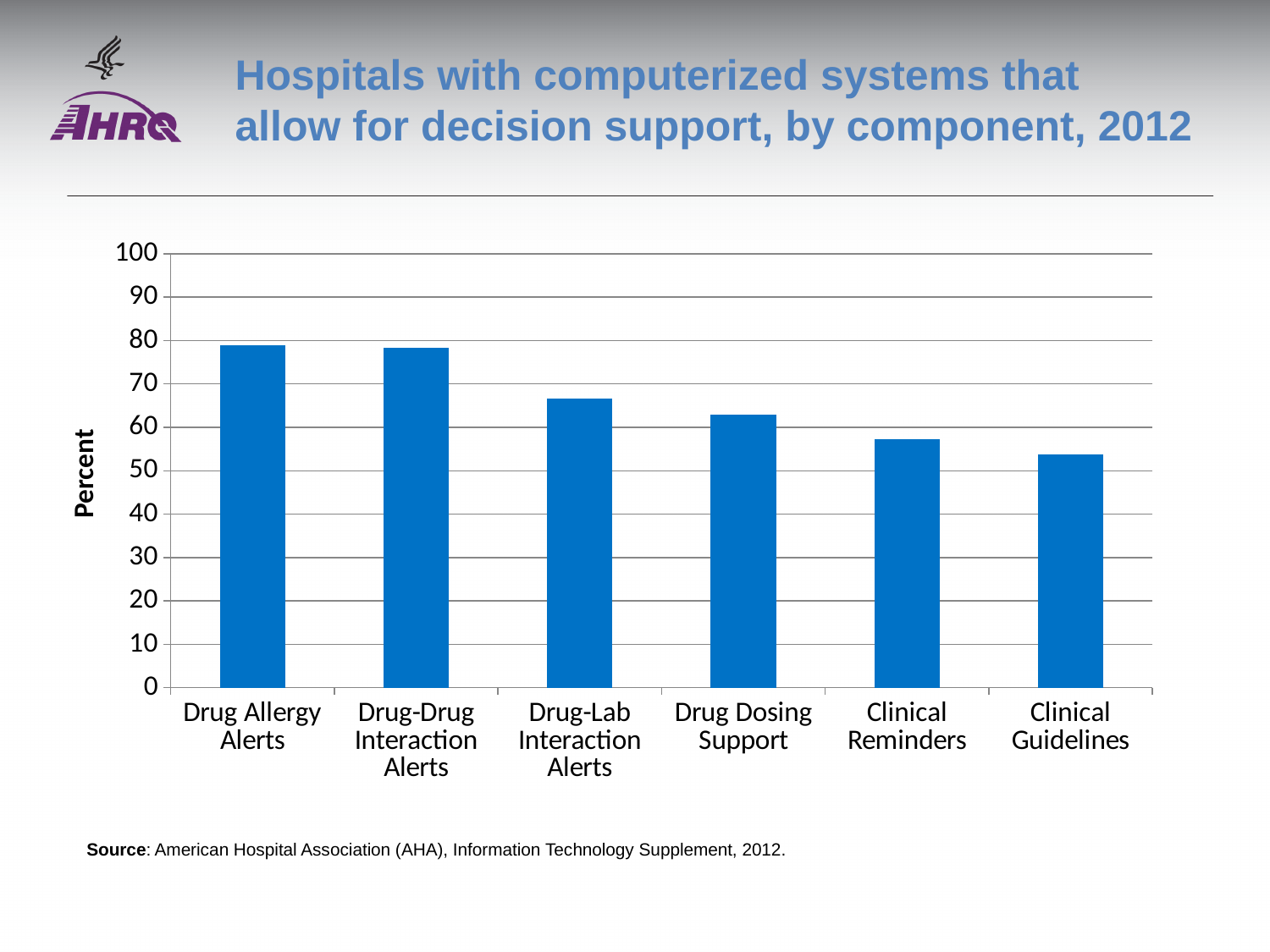

# Hospitals with computerized systems that allow for decision support, by component, 2012

### Chart

| Category | Series 1 |
|---|---|
| Drug Allergy Alerts | 79.0 |
| Drug-Drug Interaction Alerts | 78.3 |
| Drug-Lab Interaction Alerts | 66.6 |
| Drug Dosing Support | 62.9 |
| Clinical Reminders | 57.3 |
| Clinical Guidelines | 53.8 |
Source: American Hospital Association (AHA), Information Technology Supplement, 2012.